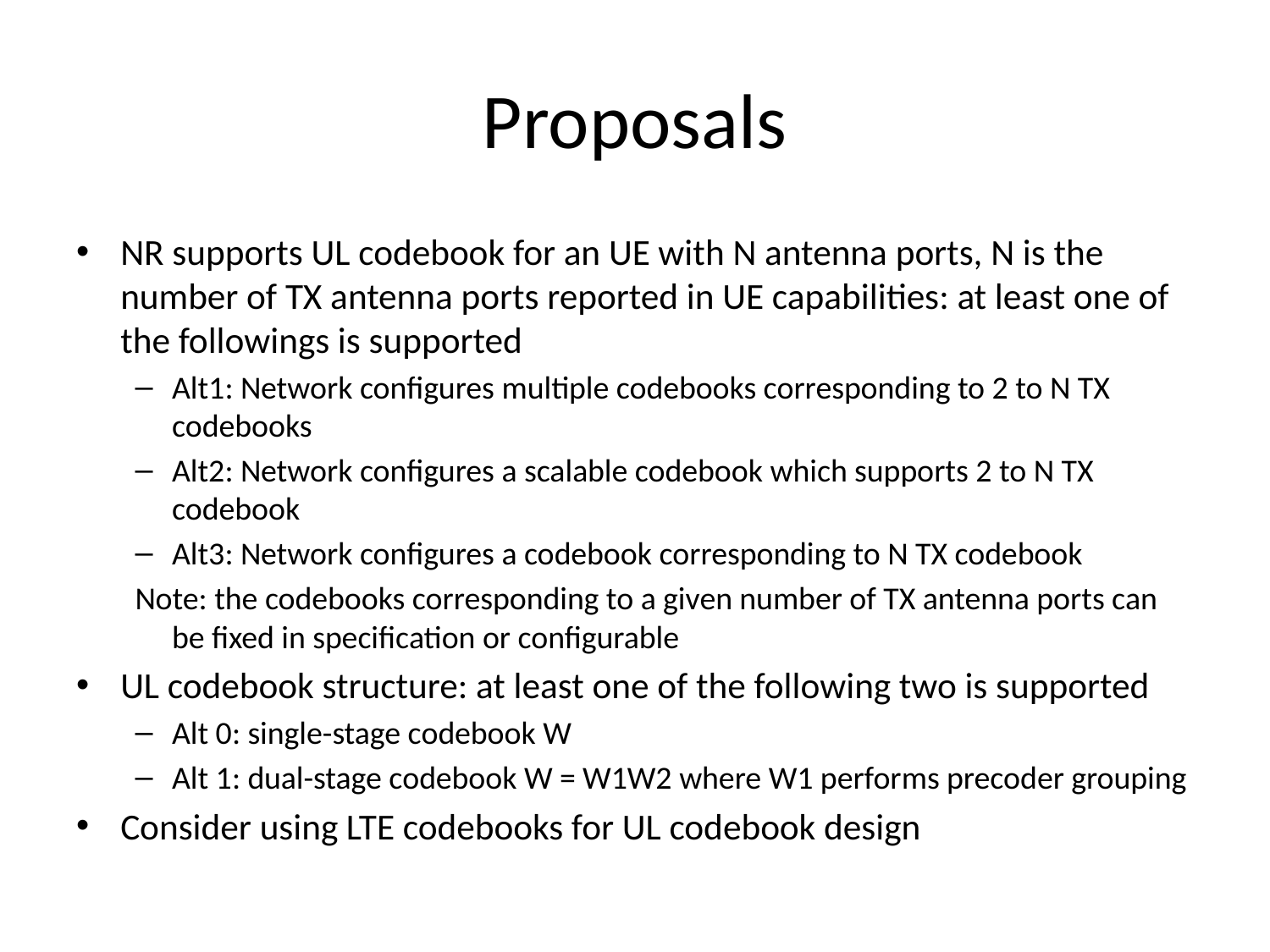

# Proposals
NR supports UL codebook for an UE with N antenna ports, N is the number of TX antenna ports reported in UE capabilities: at least one of the followings is supported
Alt1: Network configures multiple codebooks corresponding to 2 to N TX codebooks
Alt2: Network configures a scalable codebook which supports 2 to N TX codebook
Alt3: Network configures a codebook corresponding to N TX codebook
Note: the codebooks corresponding to a given number of TX antenna ports can be fixed in specification or configurable
UL codebook structure: at least one of the following two is supported
Alt 0: single-stage codebook W
Alt 1: dual-stage codebook W = W1W2 where W1 performs precoder grouping
Consider using LTE codebooks for UL codebook design